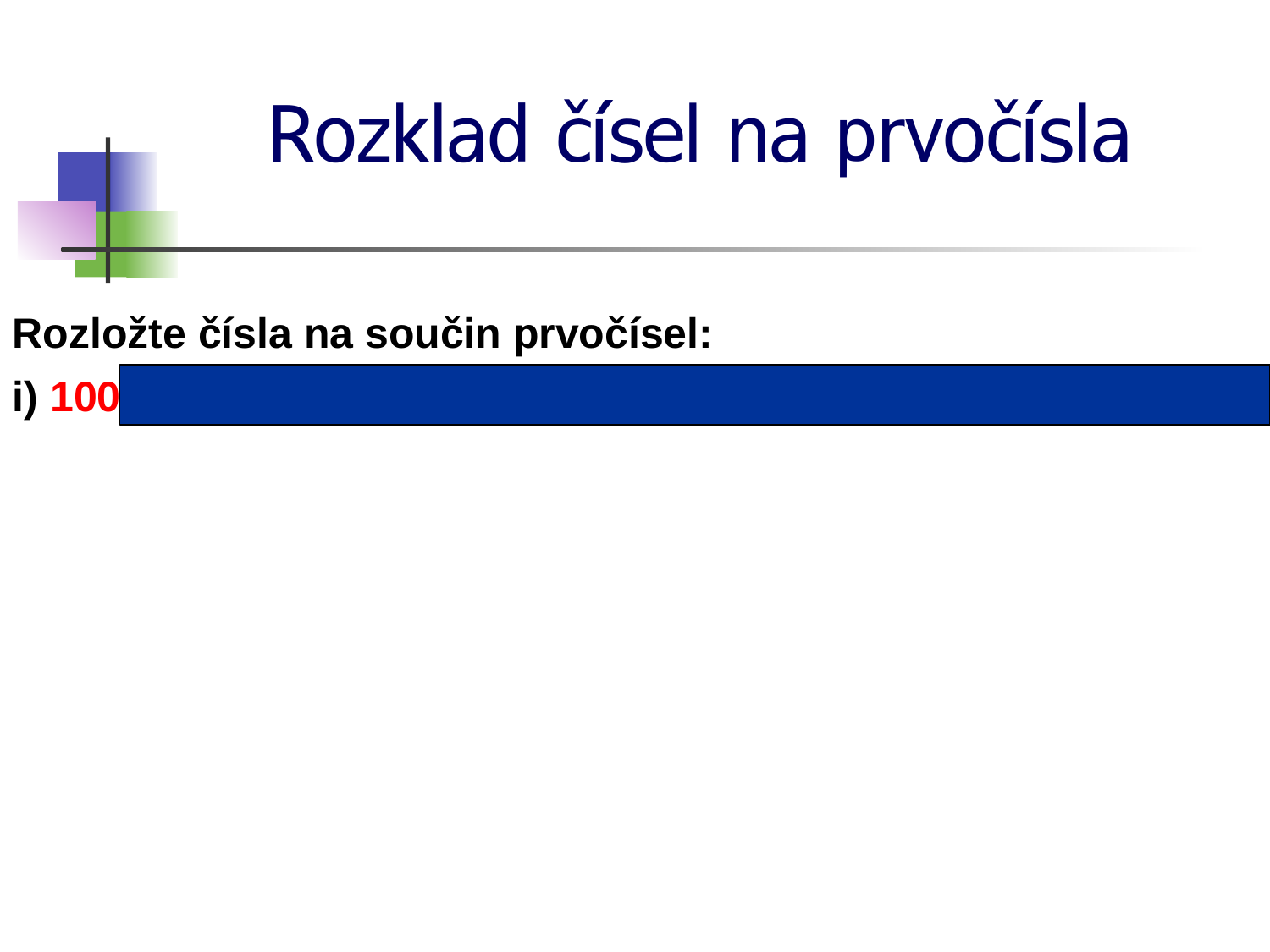

# Rozklad čísel na prvočísla
Rozložte čísla na součin prvočísel:
= 2 ∙ 2 ∙ 5 ∙ 5
i) 100